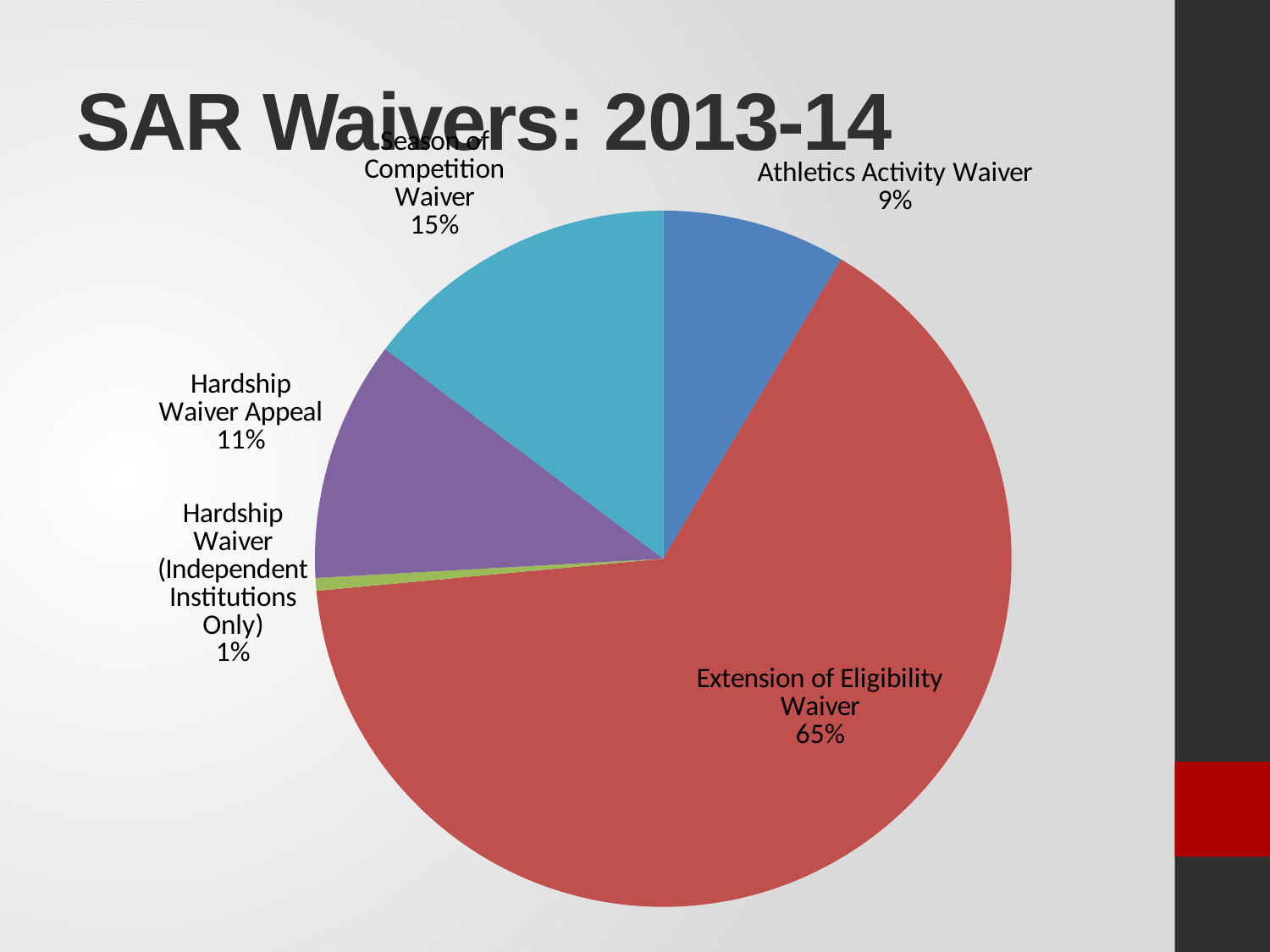

# SAR Waivers: 2013-14

### Chart

| Category | CMY 2013 - 2014 |
|---|---|
| Athletics Activity Waiver | 29.0 |
| Extension of Eligibility Waiver | 221.0 |
| Hardship Waiver (Independent Institutions Only) | 2.0 |
| Hardship Waiver Appeal | 38.0 |
| Season of Competition/Participation Waiver | 50.0 |